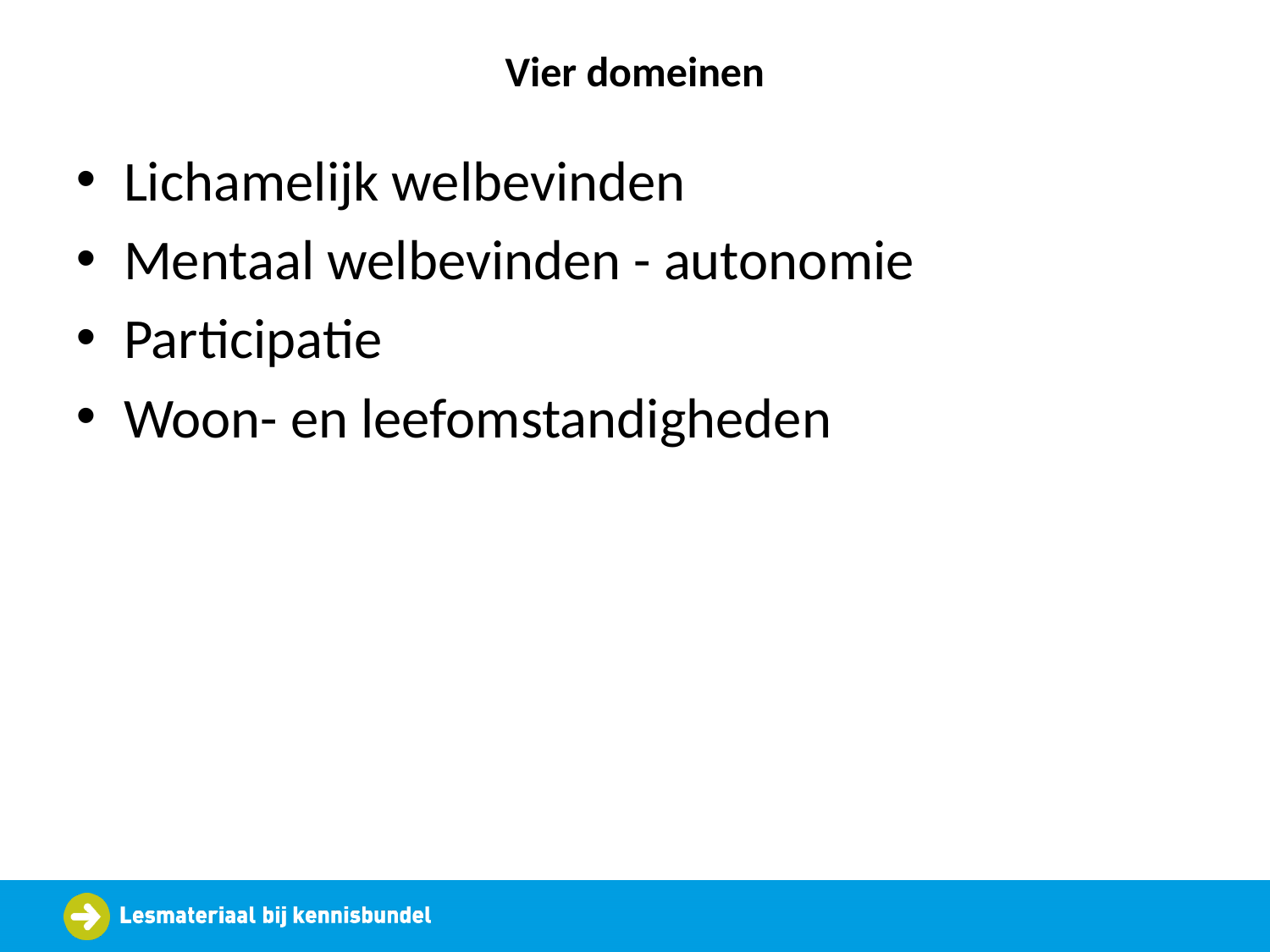

# Vier domeinen
Lichamelijk welbevinden
Mentaal welbevinden - autonomie
Participatie
Woon- en leefomstandigheden